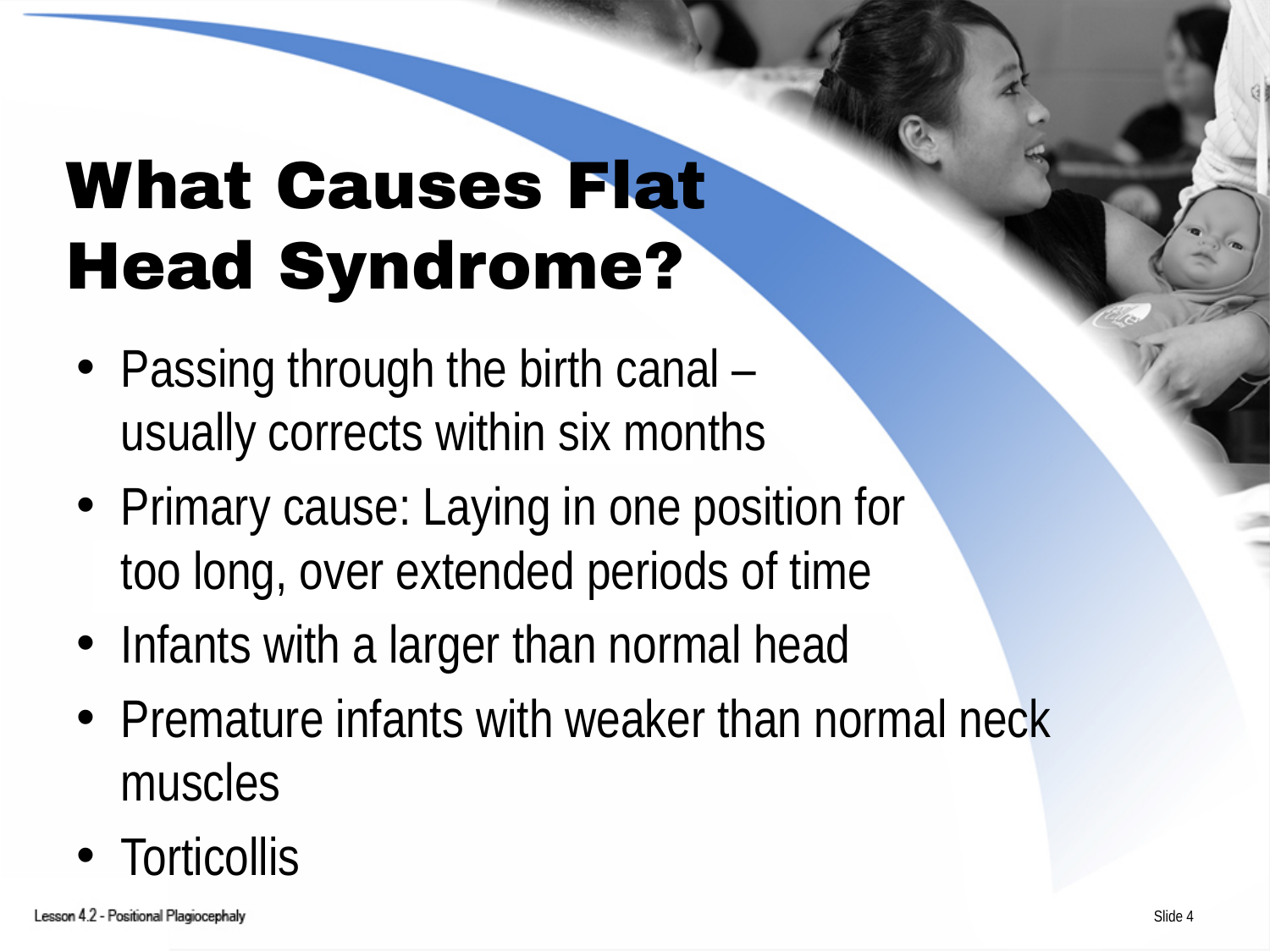

# What Causes Flat Head Syndrome?
Passing through the birth canal –
usually corrects within six months
Primary cause: Laying in one position for
too long, over extended periods of time
Infants with a larger than normal head
Premature infants with weaker than normal neck muscles
Torticollis
Slide 4